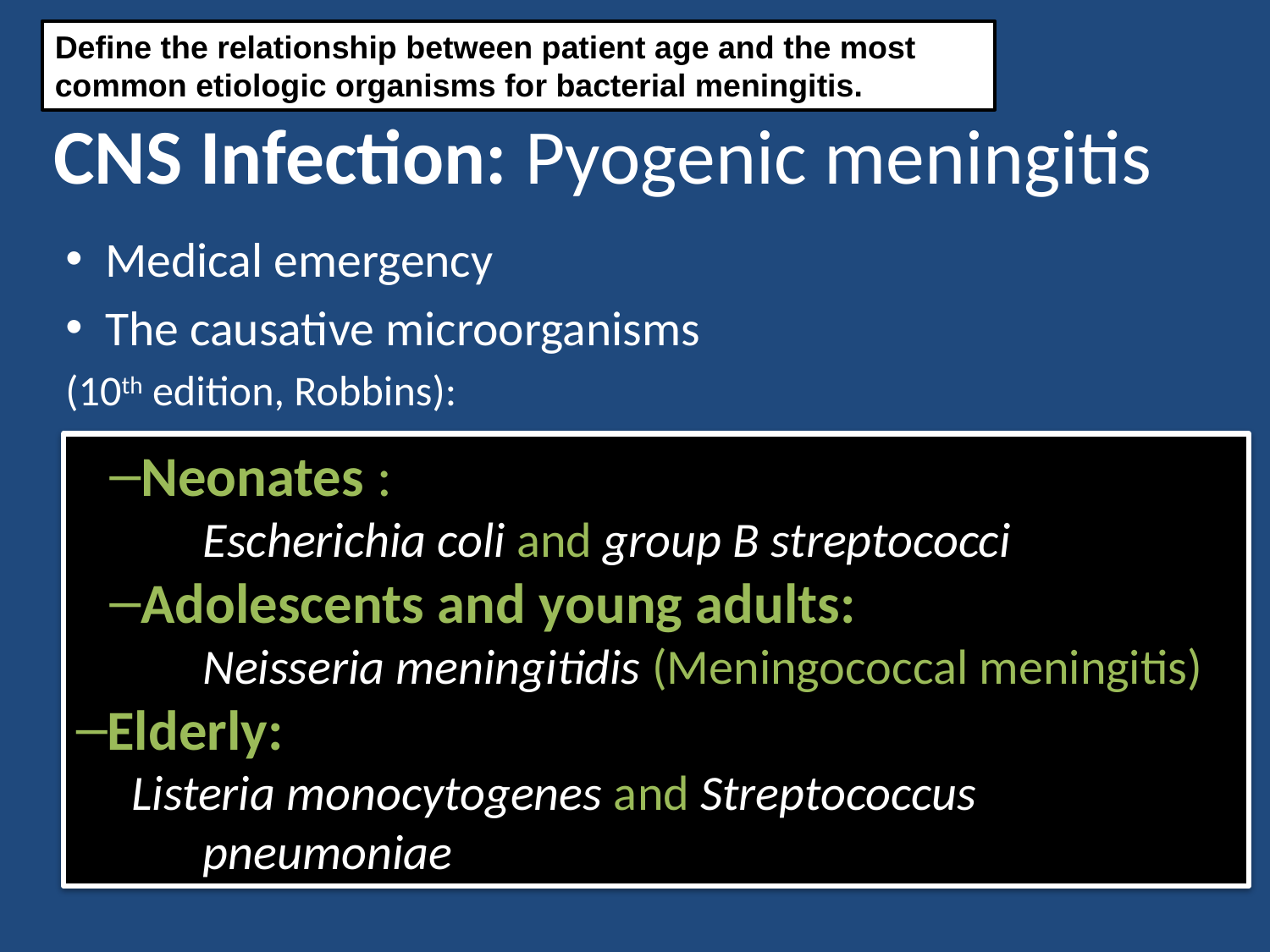

Define the relationship between patient age and the most common etiologic organisms for bacterial meningitis.
# CNS Infection: Pyogenic meningitis
Medical emergency
The causative microorganisms
(10th edition, Robbins):

Neonates :
Escherichia coli and group B streptococci
Adolescents and young adults:
Neisseria meningitidis (Meningococcal meningitis)
Elderly:
Listeria monocytogenes and Streptococcus pneumoniae